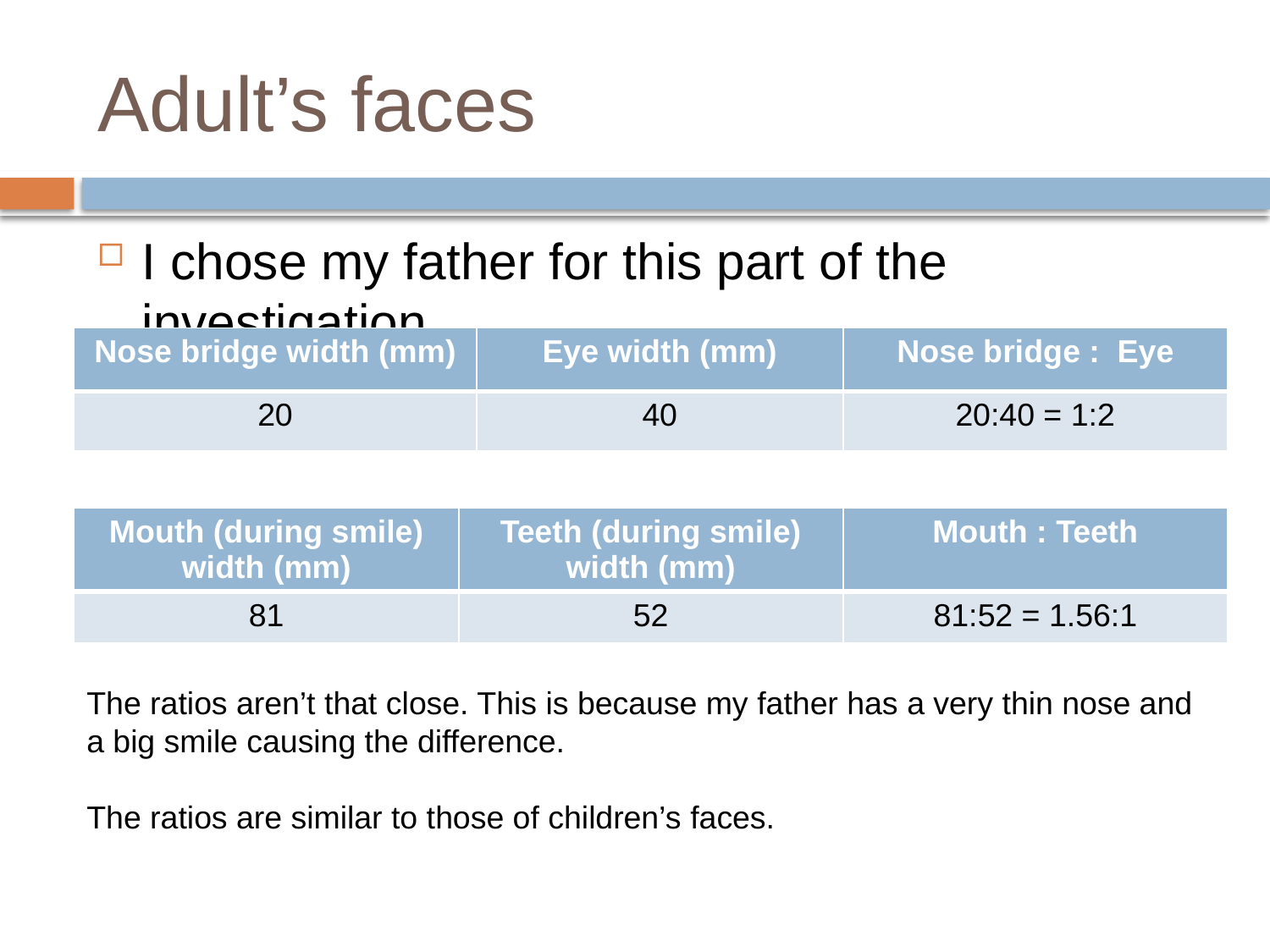

# Adult’s faces
I chose my father for this part of the investigation
| Nose bridge width (mm) | Eye width (mm) | Nose bridge : Eye |
| --- | --- | --- |
| 20 | 40 | 20:40 = 1:2 |
| Mouth (during smile) width (mm) | Teeth (during smile) width (mm) | Mouth : Teeth |
| --- | --- | --- |
| 81 | 52 | 81:52 = 1.56:1 |
The ratios aren’t that close. This is because my father has a very thin nose and a big smile causing the difference.

The ratios are similar to those of children’s faces.